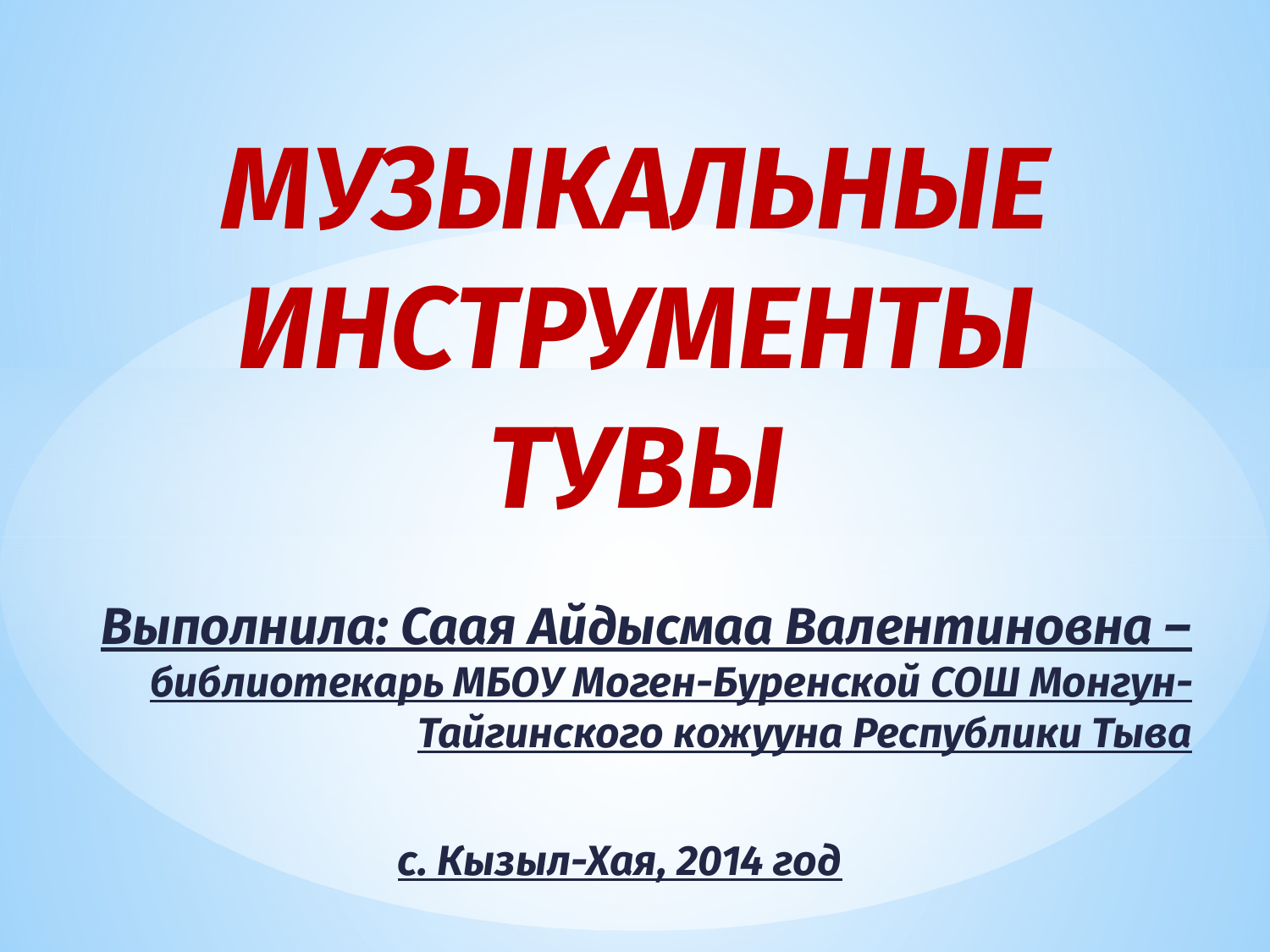

# МУЗЫКАЛЬНЫЕ ИНСТРУМЕНТЫ ТУВЫ
Выполнила: Саая Айдысмаа Валентиновна – библиотекарь МБОУ Моген-Буренской СОШ Монгун-Тайгинского кожууна Республики Тыва

с. Кызыл-Хая, 2014 год